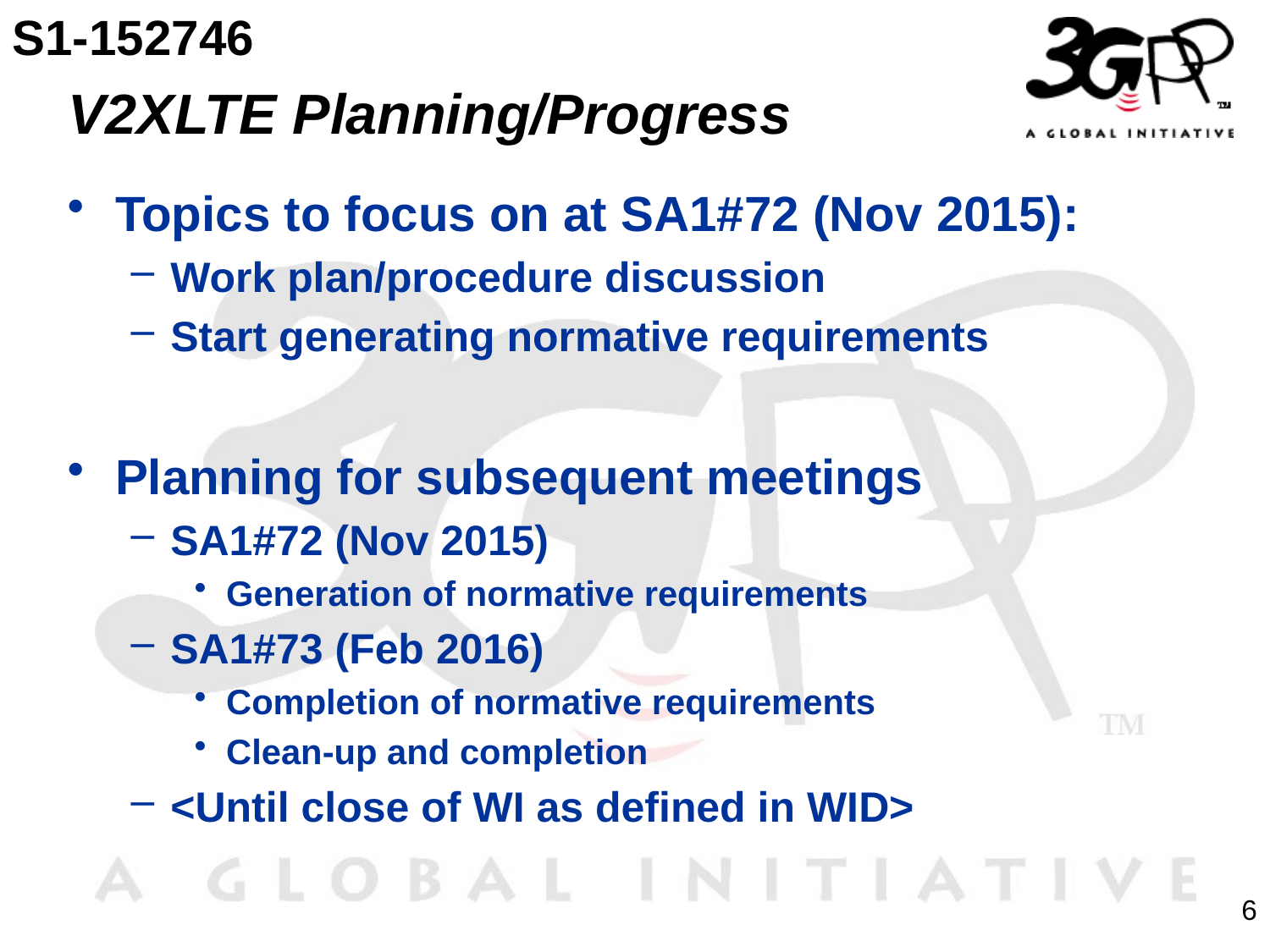

S1-152746
# V2XLTE Planning/Progress
Topics to focus on at SA1#72 (Nov 2015):
Work plan/procedure discussion
Start generating normative requirements

Planning for subsequent meetings
SA1#72 (Nov 2015)
Generation of normative requirements
SA1#73 (Feb 2016)
Completion of normative requirements
Clean-up and completion
<Until close of WI as defined in WID>
6